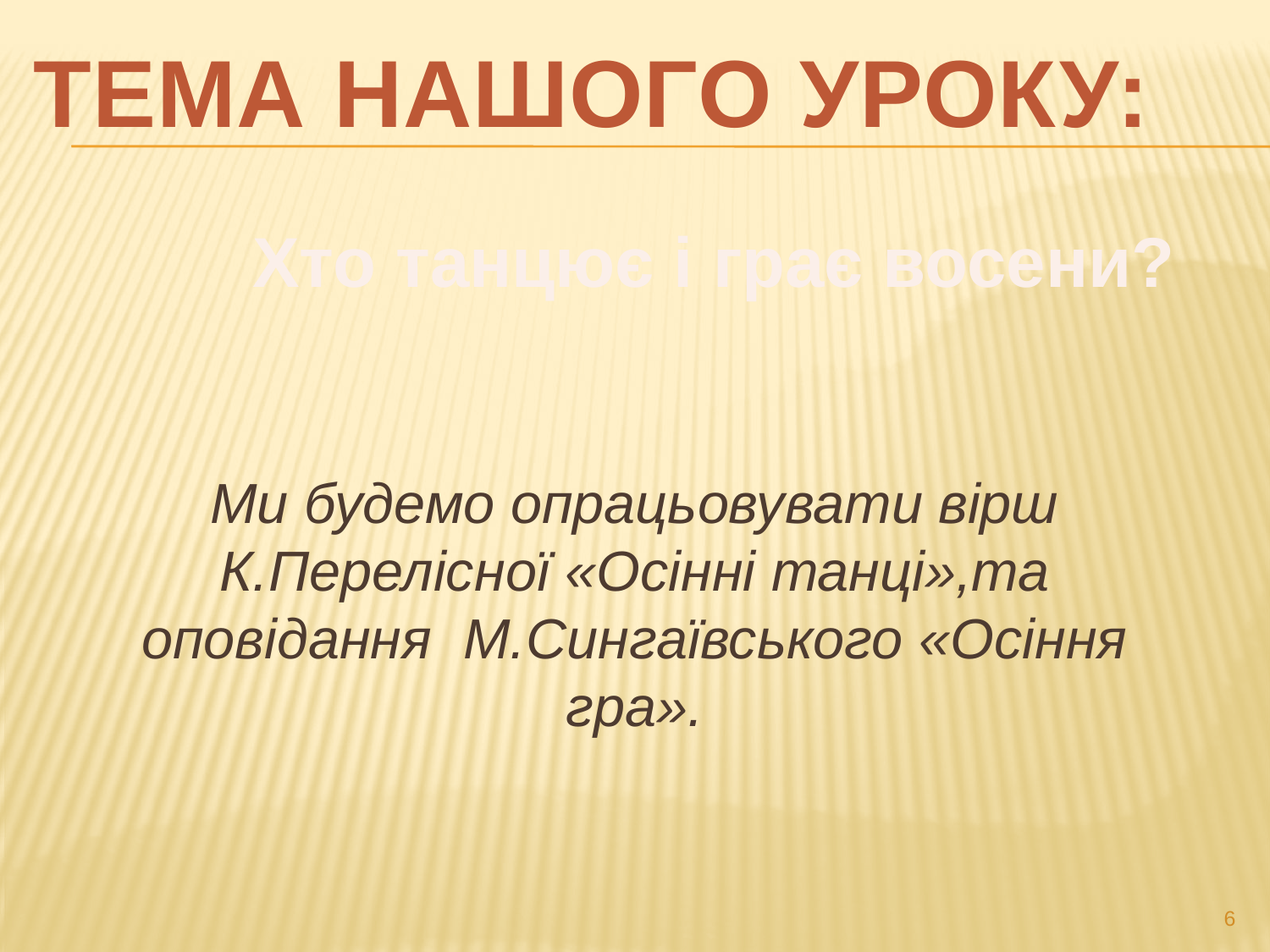

ТЕМА НАШОГО УРОКУ:

Ми будемо опрацьовувати вірш К.Перелісної «Осінні танці»,та оповідання  М.Сингаївського «Осіння гра».

Хто танцює і грає восени?

6